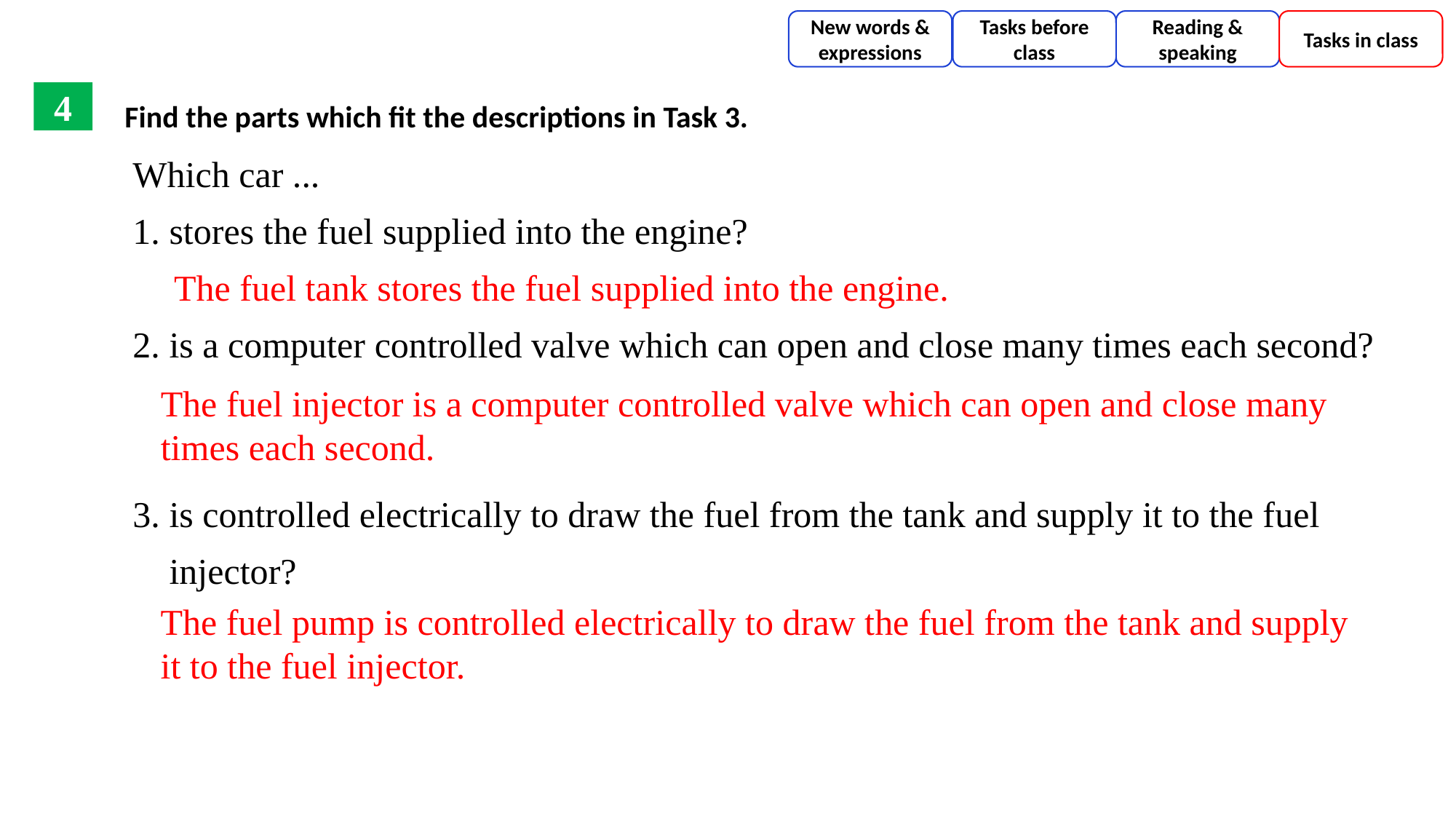

New words & expressions
Tasks before class
Reading & speaking
Tasks in class
Find the parts which fit the descriptions in Task 3.
4
Which car ...
1. stores the fuel supplied into the engine?

2. is a computer controlled valve which can open and close many times each second?

3. is controlled electrically to draw the fuel from the tank and supply it to the fuel
    injector?

The fuel tank stores the fuel supplied into the engine.
The fuel injector is a computer controlled valve which can open and close many
times each second.
The fuel pump is controlled electrically to draw the fuel from the tank and supply it to the fuel injector.